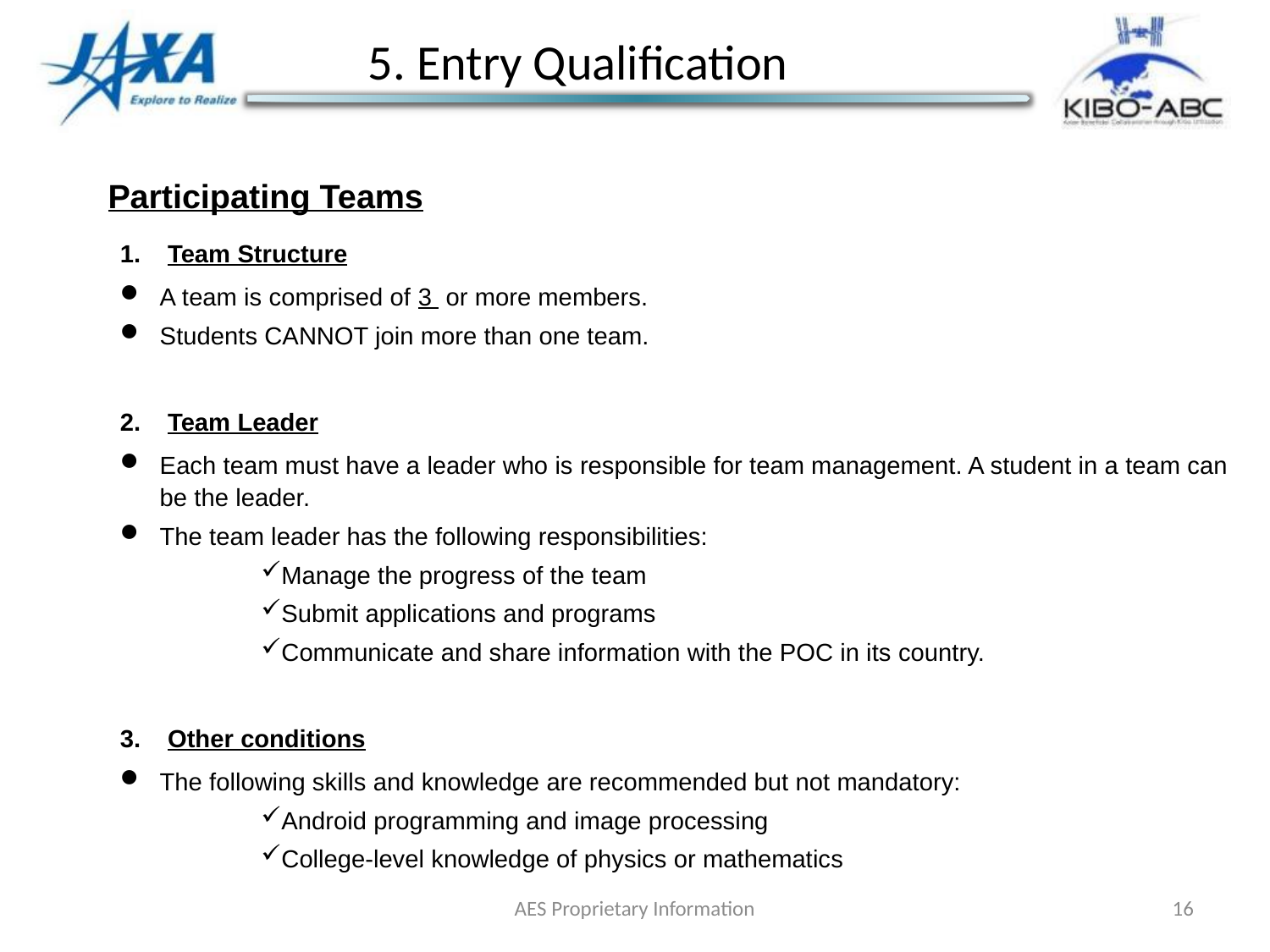

5. Entry Qualification

Participating Teams
Team Structure
A team is comprised of 3  or more members.
Students CANNOT join more than one team.

Team Leader
Each team must have a leader who is responsible for team management. A student in a team can be the leader.
The team leader has the following responsibilities:
Manage the progress of the team
Submit applications and programs
Communicate and share information with the POC in its country.

Other conditions
The following skills and knowledge are recommended but not mandatory:
Android programming and image processing
College-level knowledge of physics or mathematics

AES Proprietary Information
16